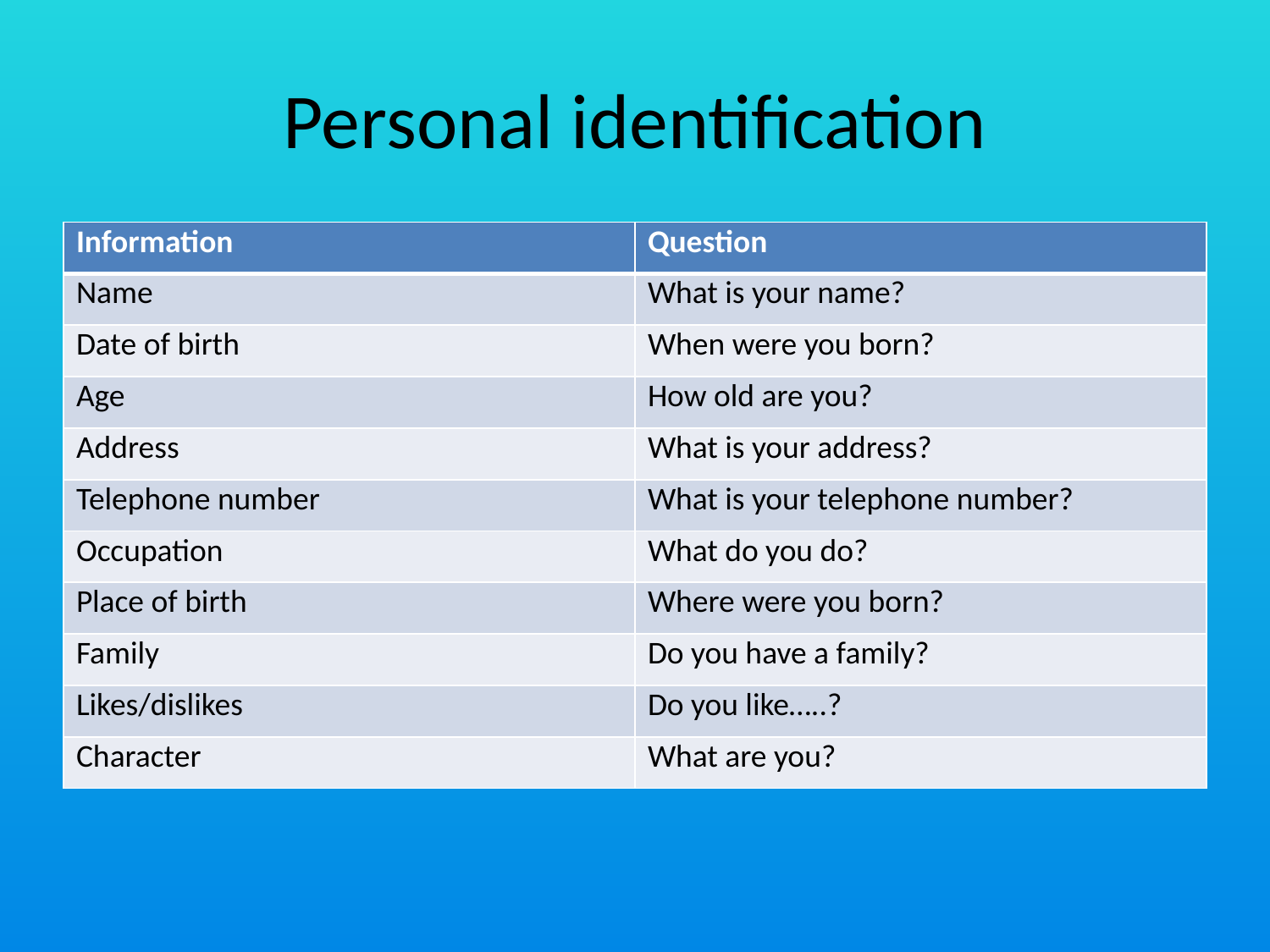

# Personal identification
| Information | Question |
| --- | --- |
| Name | What is your name? |
| Date of birth | When were you born? |
| Age | How old are you? |
| Address | What is your address? |
| Telephone number | What is your telephone number? |
| Occupation | What do you do? |
| Place of birth | Where were you born? |
| Family | Do you have a family? |
| Likes/dislikes | Do you like…..? |
| Character | What are you? |